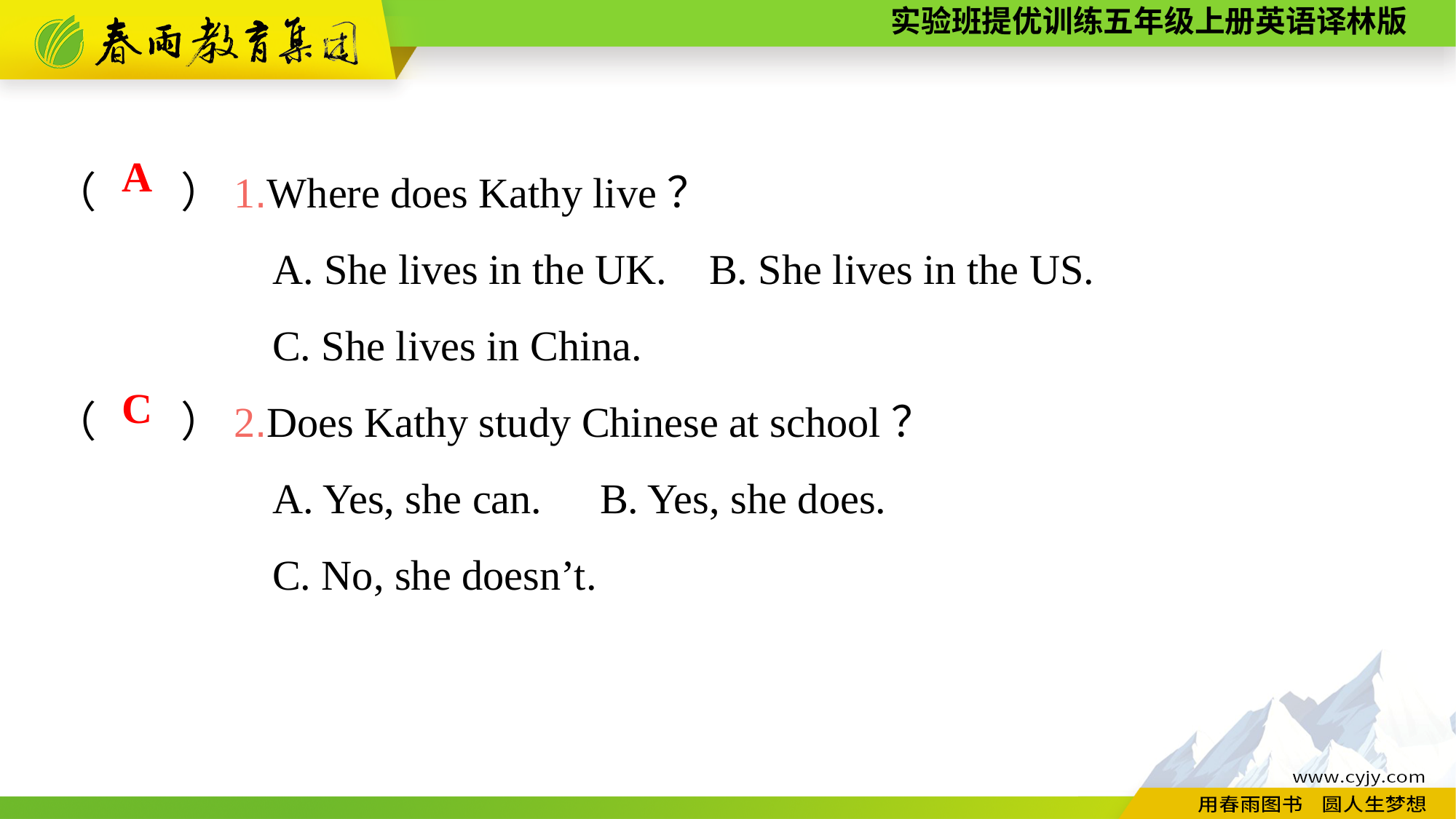

（　　）1.Where does Kathy live？
		A. She lives in the UK.	B. She lives in the US.
		C. She lives in China.
（　　）2.Does Kathy study Chinese at school？
		A. Yes, she can.	B. Yes, she does.
		C. No, she doesn’t.
A
C